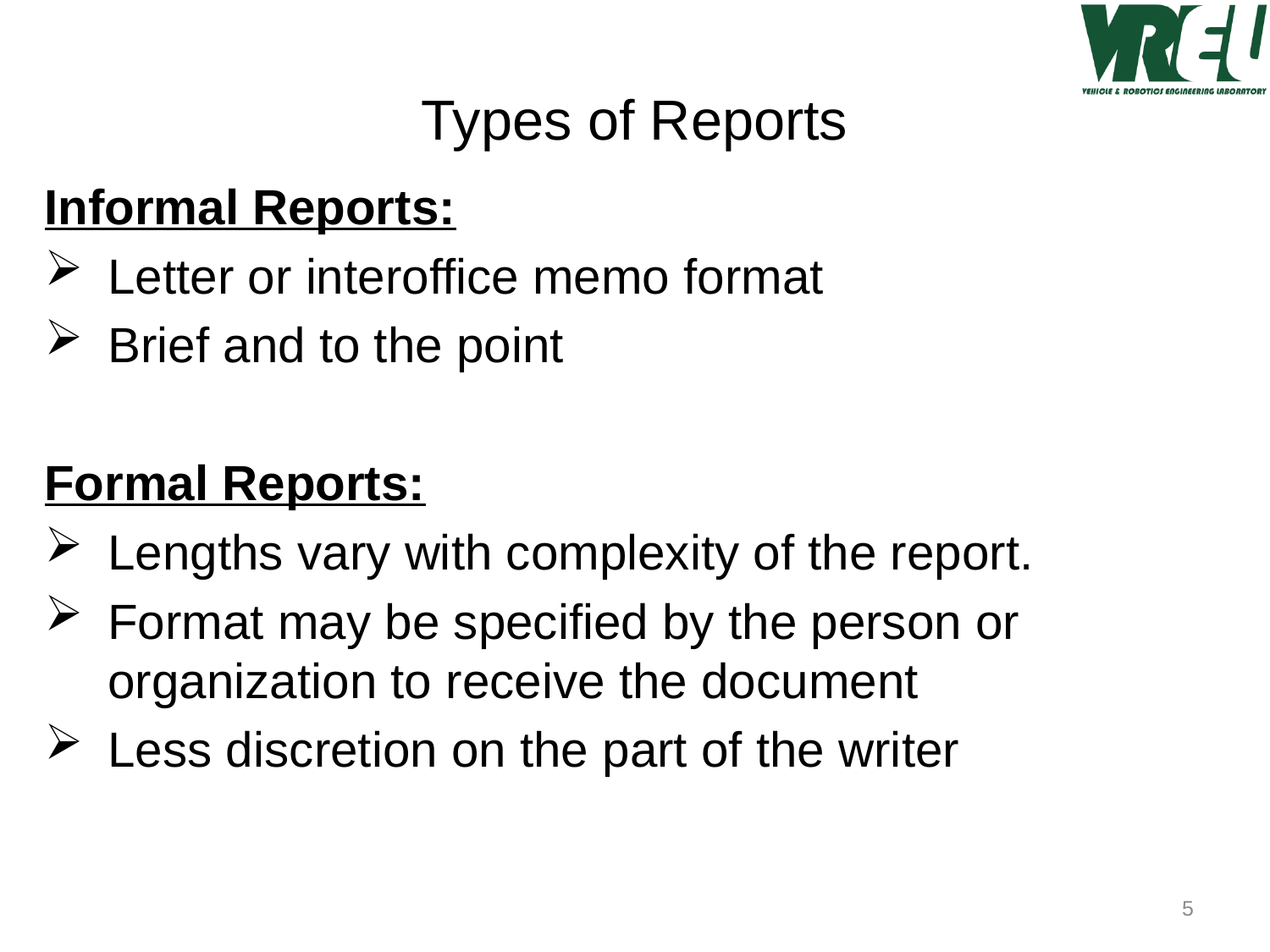

# Types of Reports
Informal Reports:
Letter or interoffice memo format
Brief and to the point

Formal Reports:
Lengths vary with complexity of the report.
Format may be specified by the person or organization to receive the document
Less discretion on the part of the writer

5